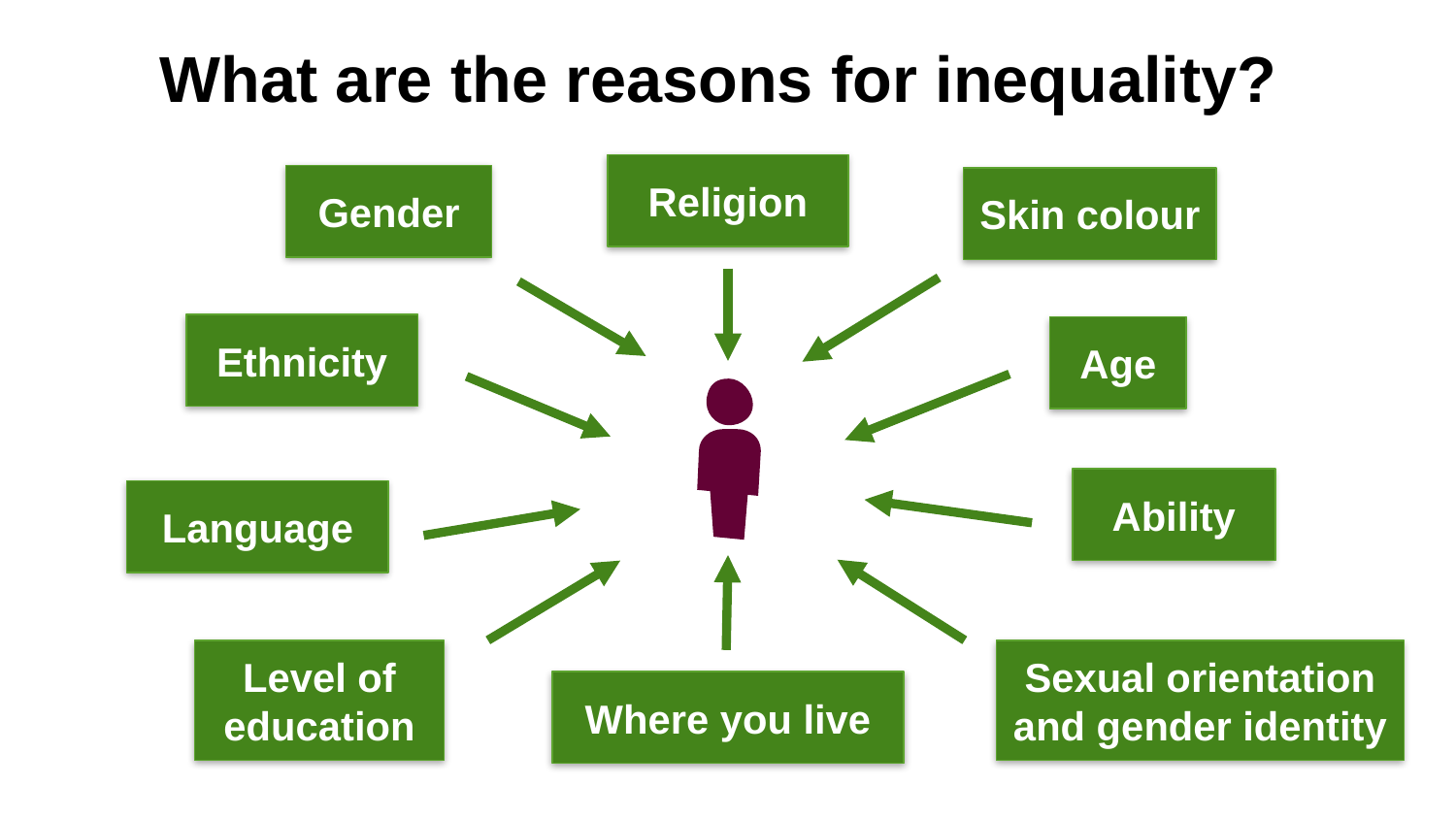

What are the reasons for inequality?
Religion
Gender
Skin colour
Ethnicity
Age

Ability
Language
Level of education
Sexual orientation and gender identity
Where you live